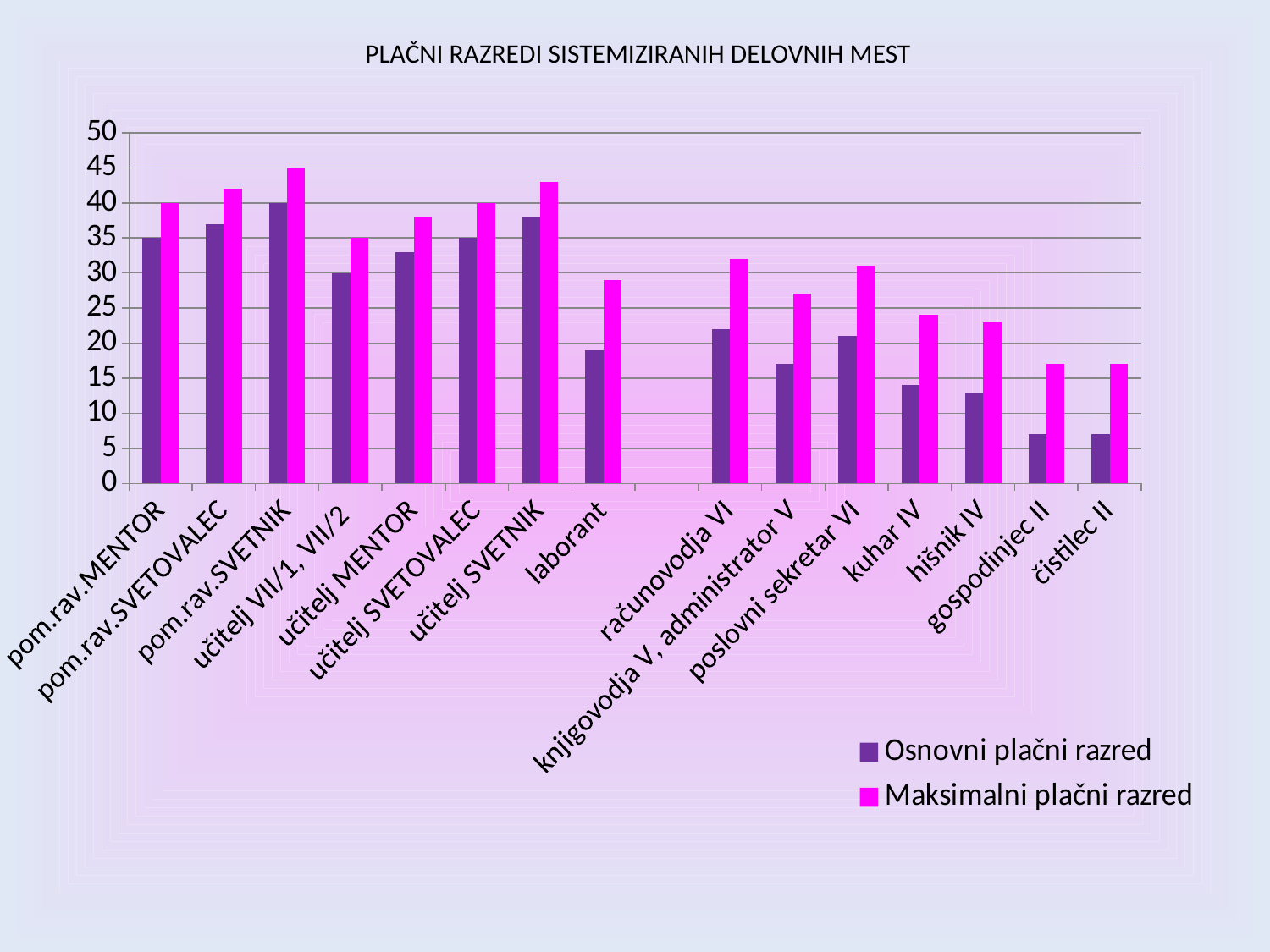

# PLAČNI RAZREDI SISTEMIZIRANIH DELOVNIH MEST

### Chart

| Category | Osnovni plačni razred | Maksimalni plačni razred |
|---|---|---|
| pom.rav.MENTOR | 35.0 | 40.0 |
| pom.rav.SVETOVALEC | 37.0 | 42.0 |
| pom.rav.SVETNIK | 40.0 | 45.0 |
| učitelj VII/1, VII/2  | 30.0 | 35.0 |
| učitelj MENTOR | 33.0 | 38.0 |
| učitelj SVETOVALEC | 35.0 | 40.0 |
| učitelj SVETNIK | 38.0 | 43.0 |
| laborant | 19.0 | 29.0 |
|  | None | None |
| računovodja VI | 22.0 | 32.0 |
| knjigovodja V, administrator V | 17.0 | 27.0 |
| poslovni sekretar VI | 21.0 | 31.0 |
| kuhar IV | 14.0 | 24.0 |
| hišnik IV | 13.0 | 23.0 |
| gospodinjec II | 7.0 | 17.0 |
| čistilec II | 7.0 | 17.0 |